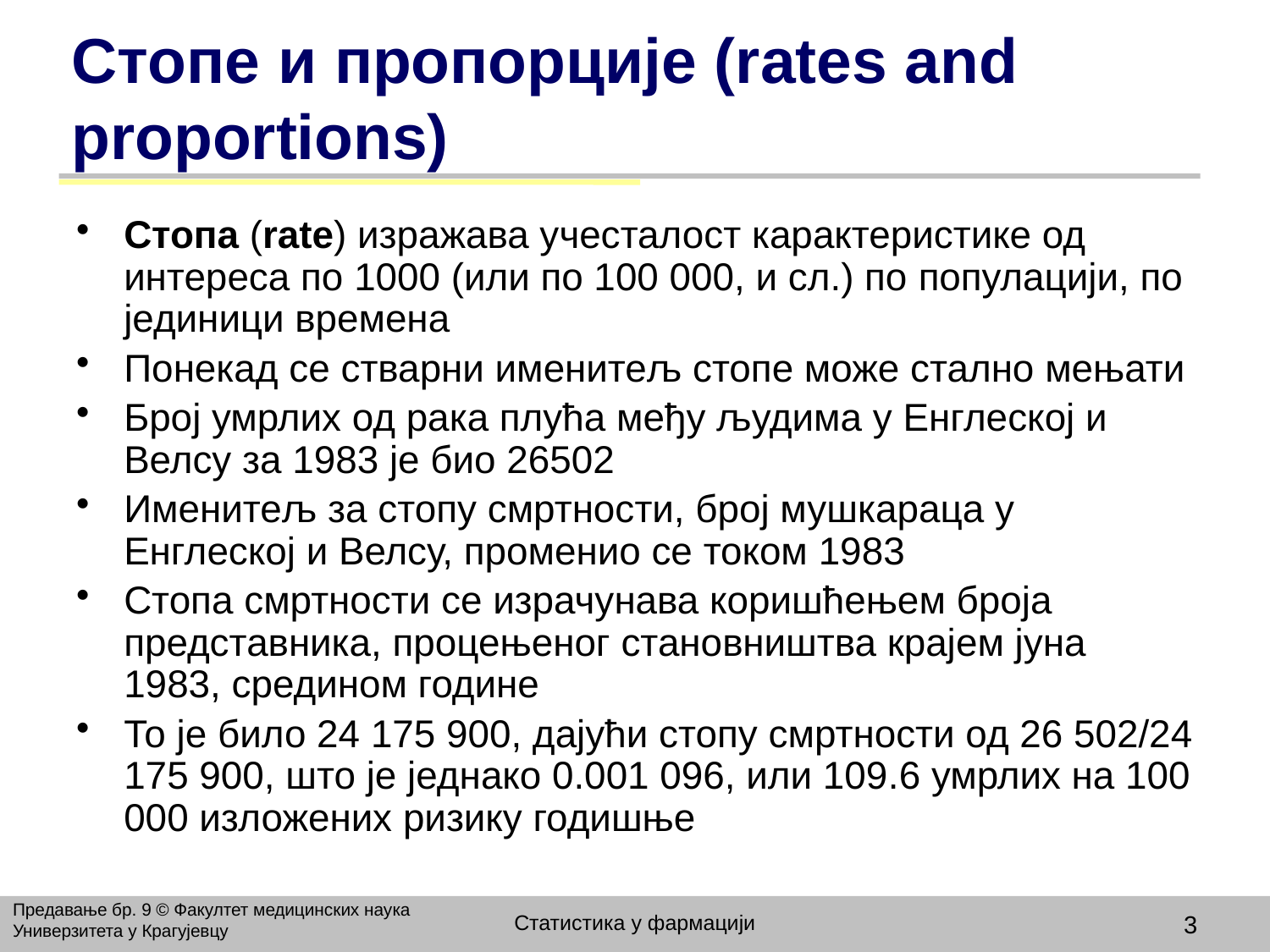

# Стопе и пропорције (rates and proportions)
Стопа (rate) изражава учесталост карактеристике од интереса по 1000 (или по 100 000, и сл.) по популацији, по јединици времена
Понекад се стварни именитељ стопе може стално мењати
Број умрлих од рака плућа међу људима у Енглеској и Велсу за 1983 је био 26502
Именитељ за стопу смртности, број мушкараца у Енглеској и Велсу, променио се током 1983
Стопа смртности се израчунава коришћењем броја представника, процењеног становништва крајем јуна 1983, средином године
То је било 24 175 900, дајући стопу смртности од 26 502/24 175 900, што је једнако 0.001 096, или 109.6 умрлих на 100 000 изложених ризику годишње
Предавање бр. 9 © Факултет медицинских наука Универзитета у Крагујевцу
Статистика у фармацији
3